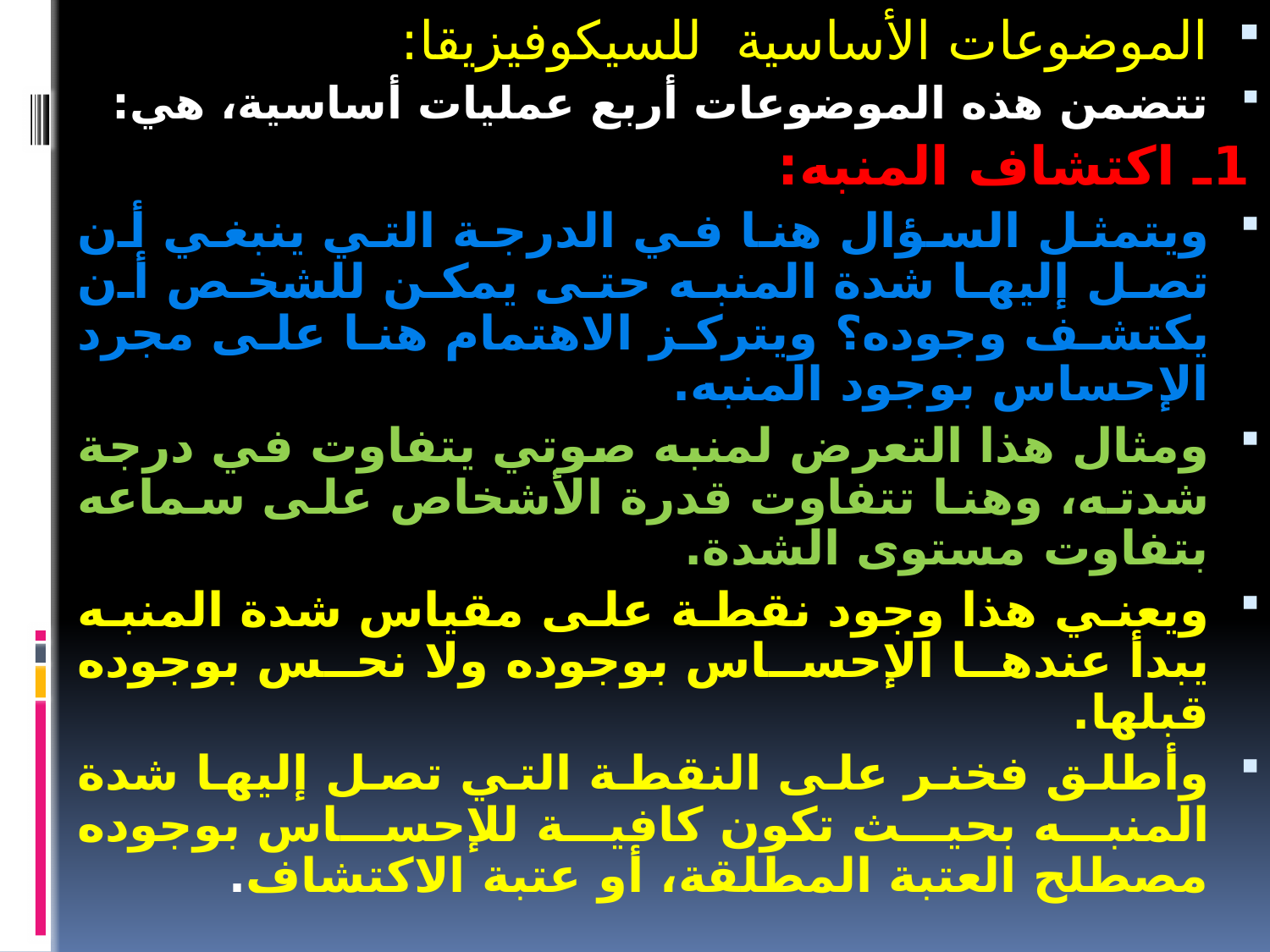

الموضوعات الأساسية  للسيكوفيزيقا:
تتضمن هذه الموضوعات أربع عمليات أساسية، هي:
1ـ اكتشاف المنبه:
ويتمثل السؤال هنا في الدرجة التي ينبغي أن تصل إليها شدة المنبه حتى يمكن للشخص أن يكتشف وجوده؟ ويتركز الاهتمام هنا على مجرد الإحساس بوجود المنبه.
ومثال هذا التعرض لمنبه صوتي يتفاوت في درجة شدته، وهنا تتفاوت قدرة الأشخاص على سماعه بتفاوت مستوى الشدة.
ويعني هذا وجود نقطة على مقياس شدة المنبه يبدأ عندها الإحساس بوجوده ولا نحس بوجوده قبلها.
وأطلق فخنر على النقطة التي تصل إليها شدة المنبه بحيث تكون كافية للإحساس بوجوده مصطلح العتبة المطلقة، أو عتبة الاكتشاف.